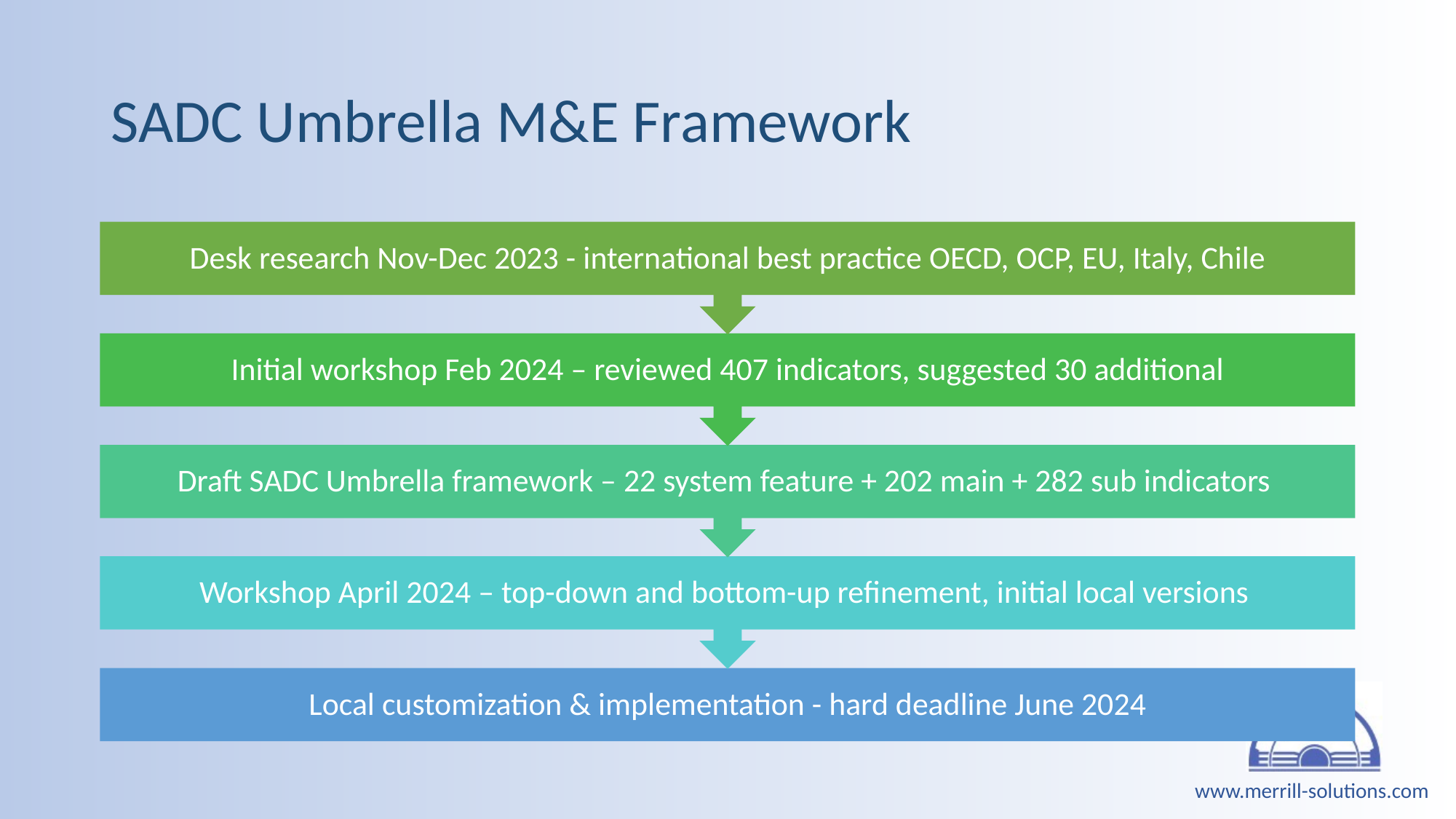

# SADC Umbrella M&E Framework
Local customization & implementation - hard deadline June 2024
Workshop April 2024 – top-down and bottom-up refinement, initial local versions
Draft SADC Umbrella framework – 22 system feature + 202 main + 282 sub indicators
Initial workshop Feb 2024 – reviewed 407 indicators, suggested 30 additional
Desk research Nov-Dec 2023 - international best practice OECD, OCP, EU, Italy, Chile